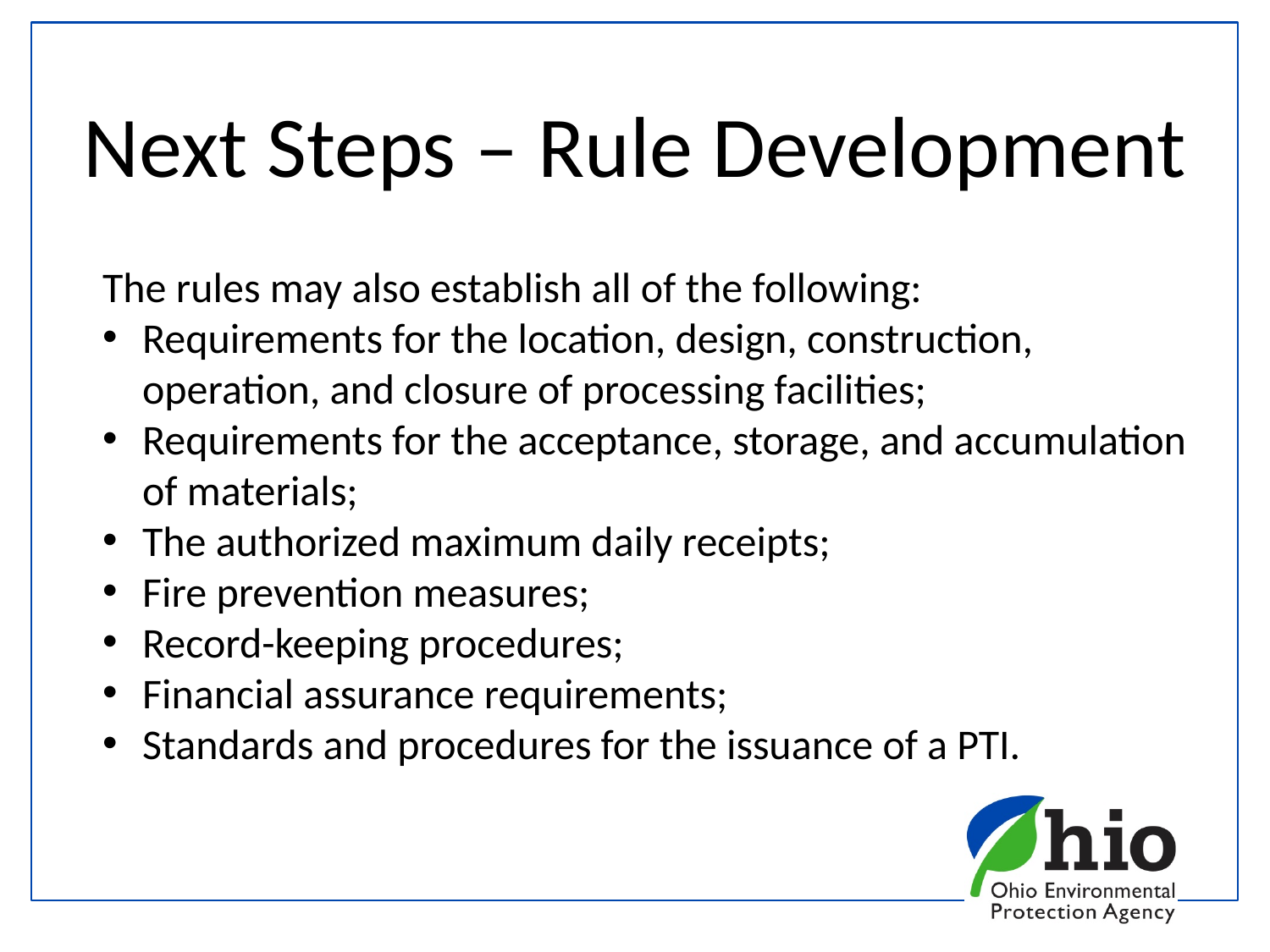

# Next Steps – Rule Development
The rules may also establish all of the following:
Requirements for the location, design, construction, operation, and closure of processing facilities;
Requirements for the acceptance, storage, and accumulation of materials;
The authorized maximum daily receipts;
Fire prevention measures;
Record-keeping procedures;
Financial assurance requirements;
Standards and procedures for the issuance of a PTI.